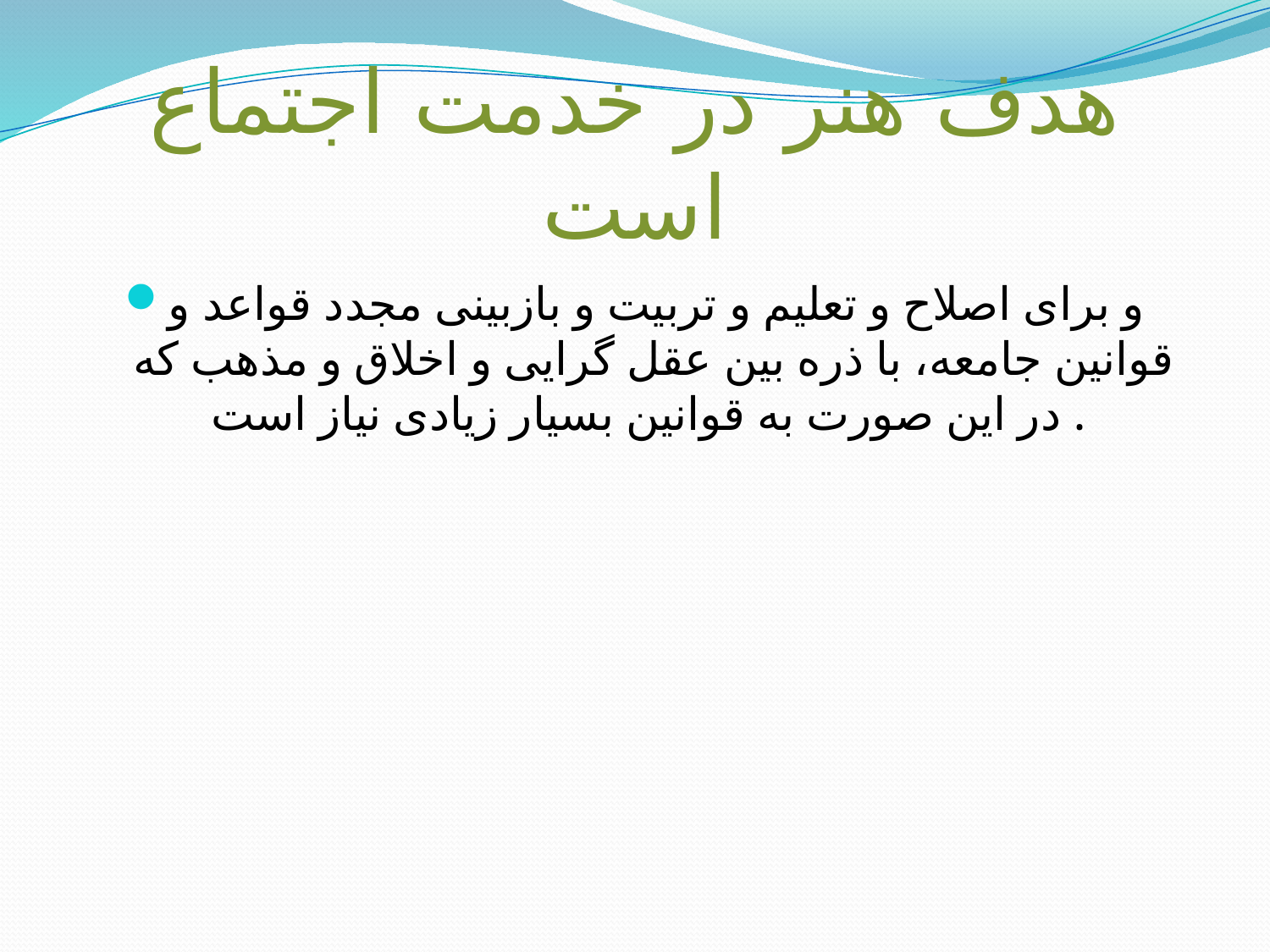

# هدف هنر در خدمت اجتماع است
و برای اصلاح و تعلیم و تربیت و بازبینی مجدد قواعد و قوانین جامعه، با ذره بین عقل گرایی و اخلاق و مذهب که در این صورت به قوانین بسیار زیادی نیاز است .